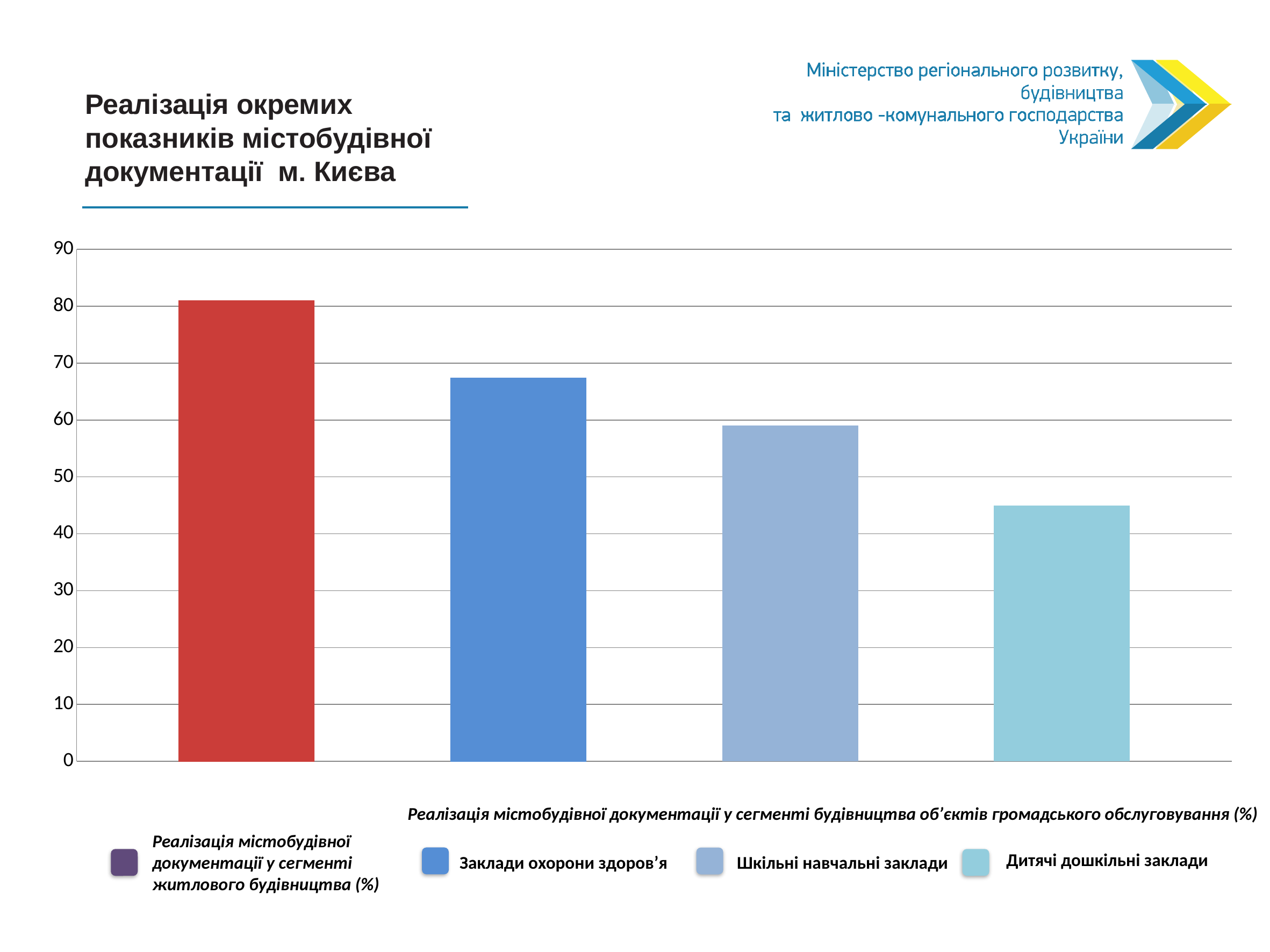

Реалізація окремих показників містобудівної документації  м. Києва

### Chart:

| Category | Житло | - | Дитячі садочки | Ряд 22 | Школи | Ряд 32 | Лікарні |
|---|---|---|---|---|---|---|---|
| м. Київ | 81.0 | None | 67.4 | None | 59.0 | None | 45.0 |

Реалізація містобудівної документації у сегменті будівництва об’єктів громадського обслуговування (%)
Реалізація містобудівної документації у сегменті житлового будівництва (%)
Дитячі дошкільні заклади
Заклади охорони здоров’я

Шкільні навчальні заклади